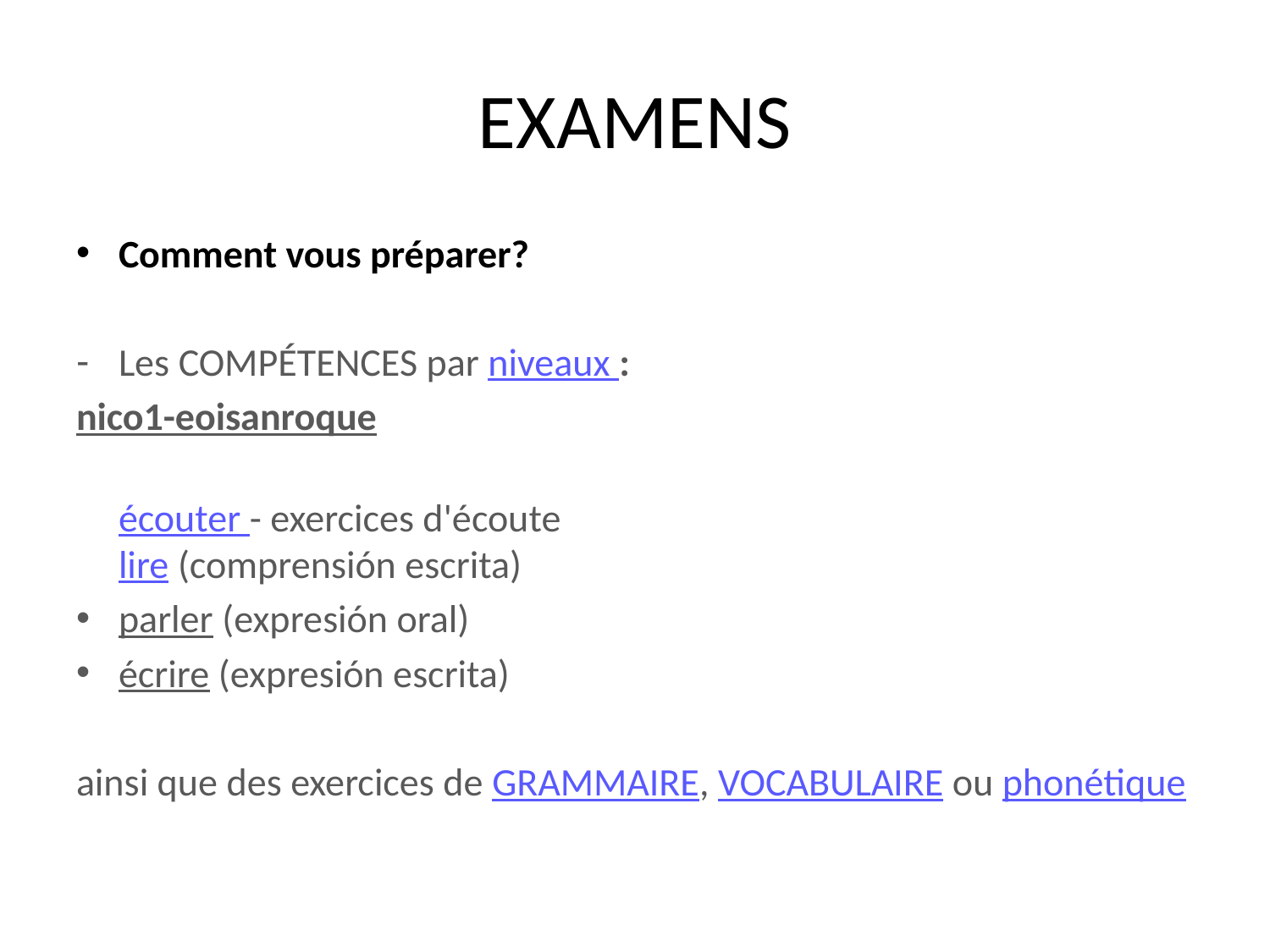

# EXAMENS
Comment vous préparer?

Les COMPÉTENCES par niveaux :
nico1-eoisanroque
écouter - exercices d'écoute
lire (comprensión escrita)
parler (expresión oral)
écrire (expresión escrita)

ainsi que des exercices de GRAMMAIRE, VOCABULAIRE ou phonétique